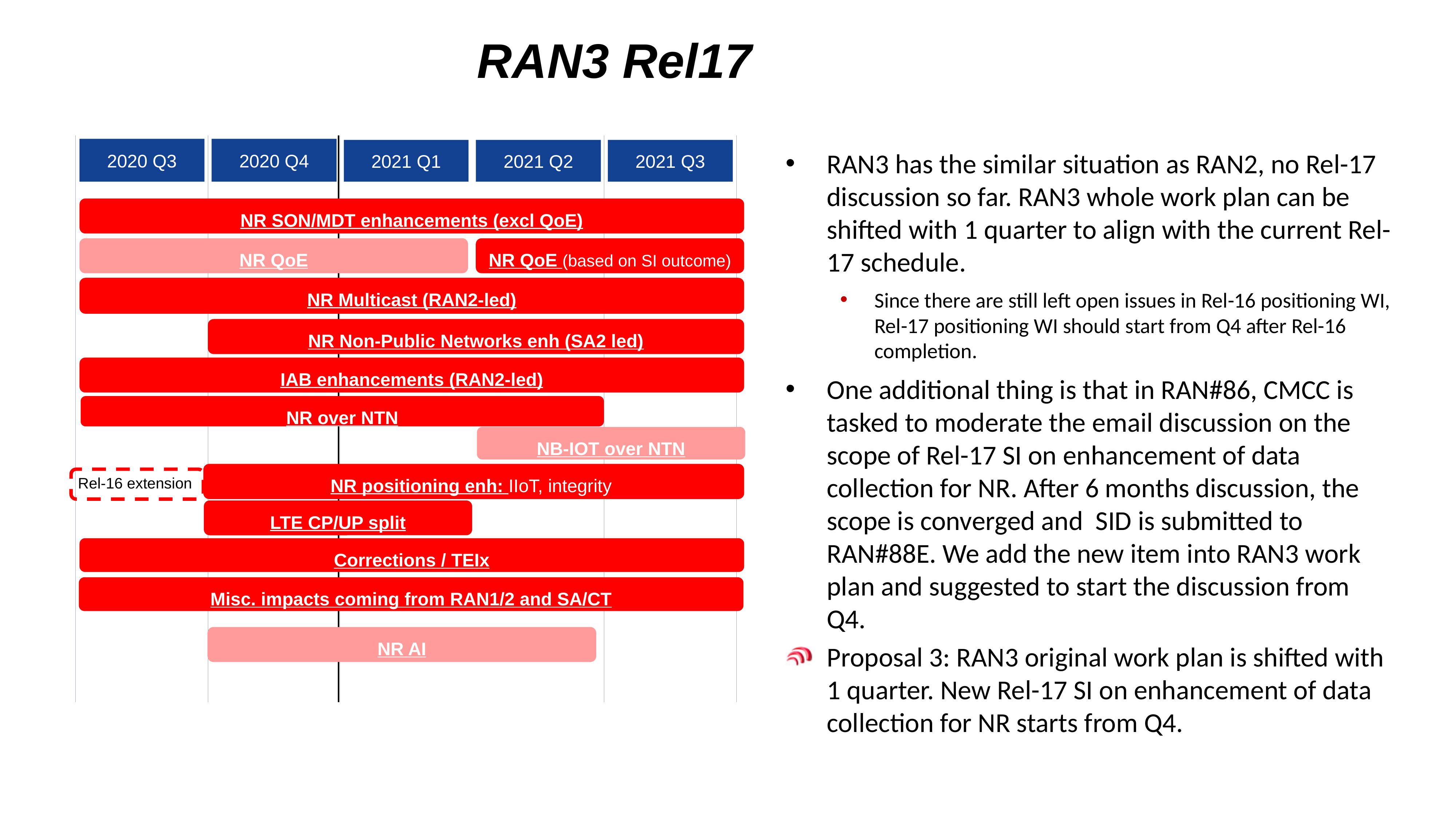

# RAN3 Rel17
2020 Q3
2020 Q4
2021 Q1
2021 Q2
2021 Q3
RAN3 has the similar situation as RAN2, no Rel-17 discussion so far. RAN3 whole work plan can be shifted with 1 quarter to align with the current Rel-17 schedule.
Since there are still left open issues in Rel-16 positioning WI, Rel-17 positioning WI should start from Q4 after Rel-16 completion.
One additional thing is that in RAN#86, CMCC is tasked to moderate the email discussion on the scope of Rel-17 SI on enhancement of data collection for NR. After 6 months discussion, the scope is converged and  SID is submitted to RAN#88E. We add the new item into RAN3 work plan and suggested to start the discussion from Q4.
Proposal 3: RAN3 original work plan is shifted with 1 quarter. New Rel-17 SI on enhancement of data collection for NR starts from Q4.

NR SON/MDT enhancements (excl QoE)

NR QoE

NR QoE (based on SI outcome)

NR Multicast (RAN2-led)
NR Non-Public Networks enh (SA2 led)

IAB enhancements (RAN2-led)
NR over NTN
NB-IOT over NTN
NR positioning enh: IIoT, integrity
Rel-16 extension
LTE CP/UP split

Corrections / TEIx

Misc. impacts coming from RAN1/2 and SA/CT

NR AI